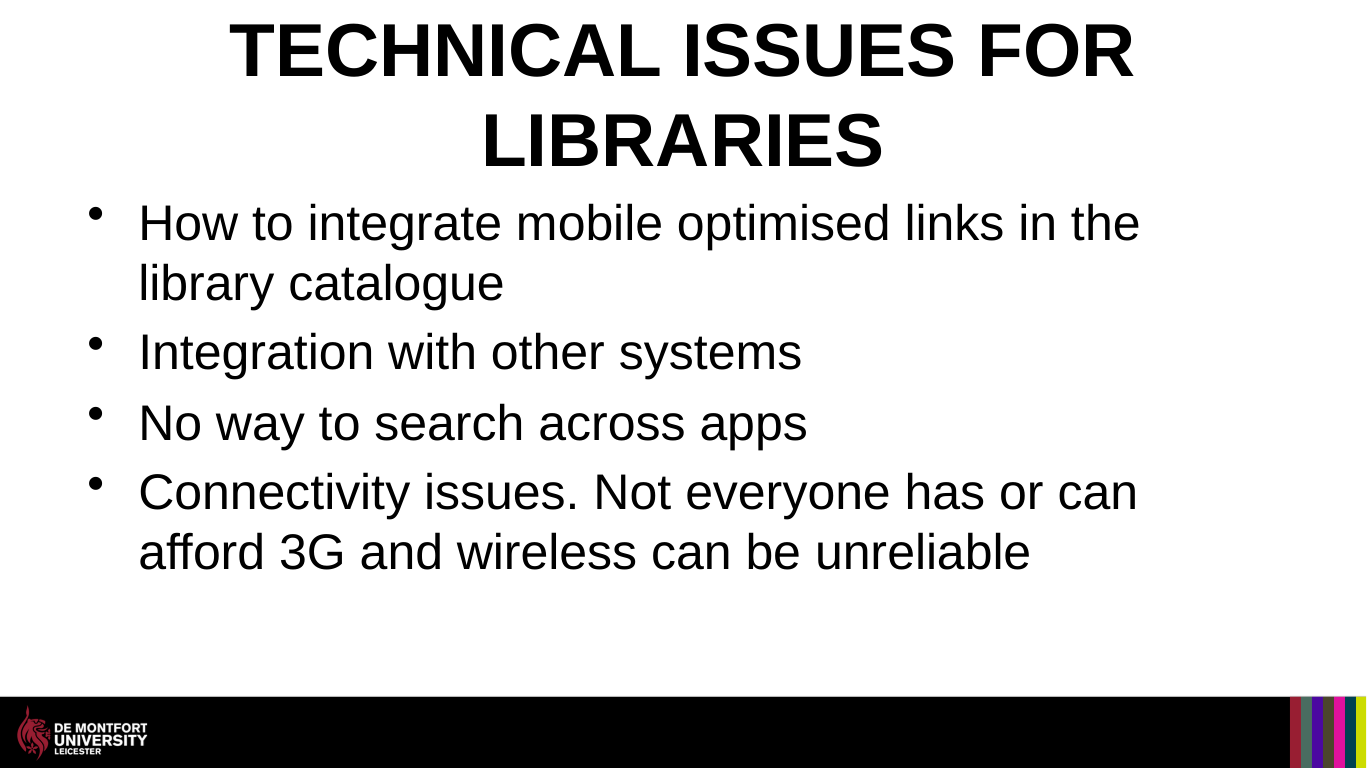

# Technical issues for libraries
How to integrate mobile optimised links in the library catalogue
Integration with other systems
No way to search across apps
Connectivity issues. Not everyone has or can afford 3G and wireless can be unreliable